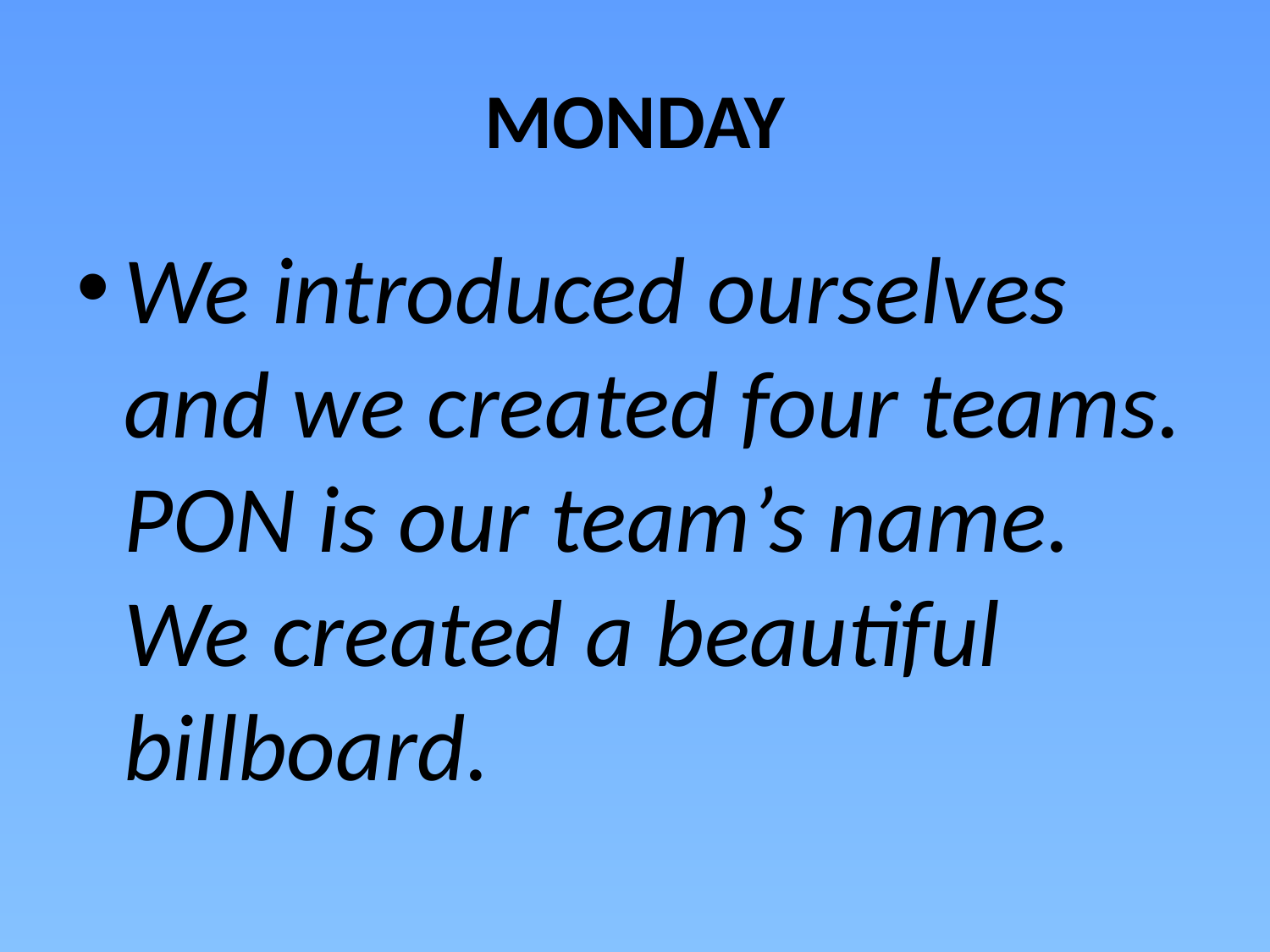

# MONDAY
We introduced ourselves and we created four teams. PON is our team’s name. We created a beautiful billboard.